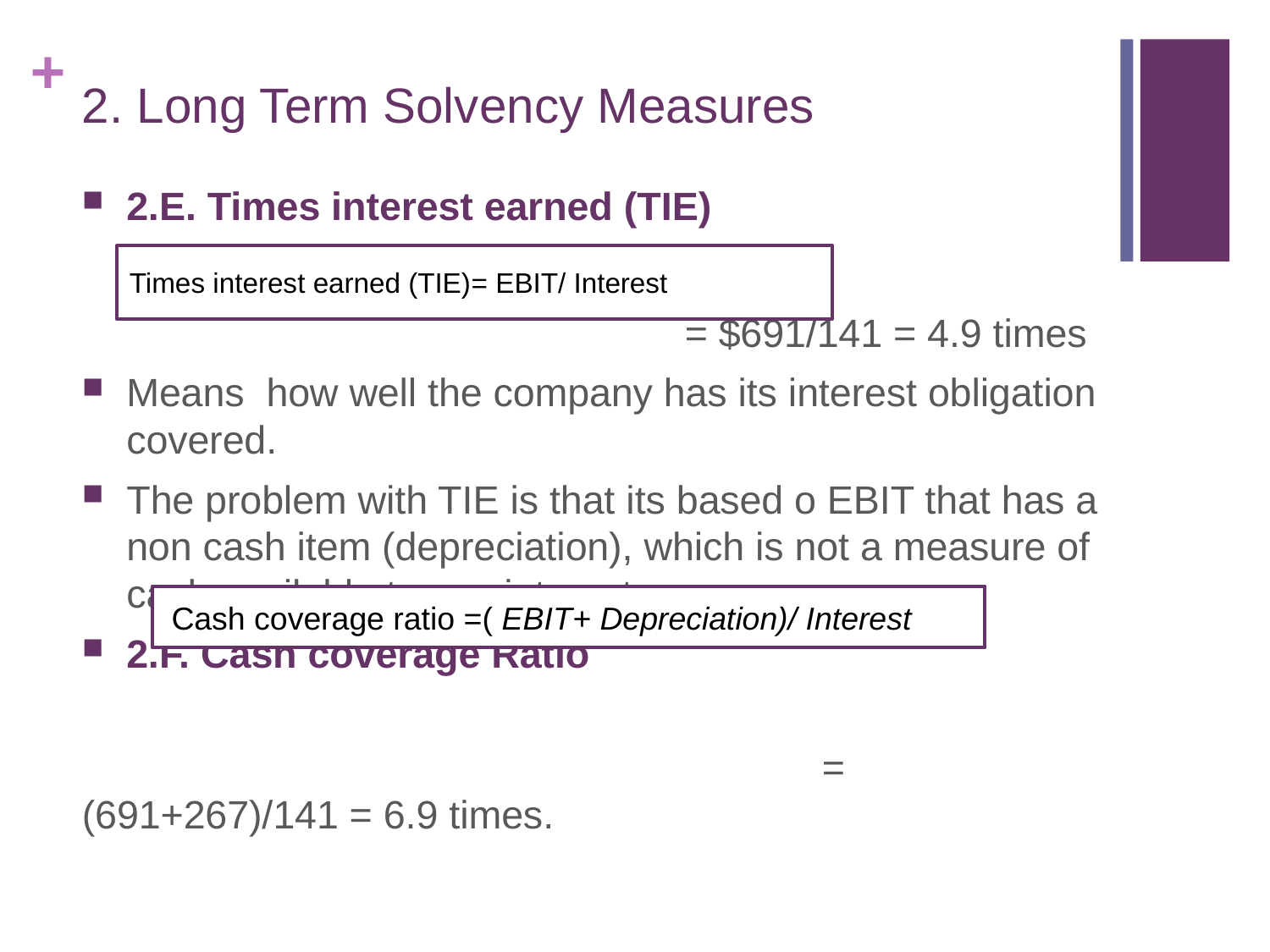

# 2. Long Term Solvency Measures
2.E. Times interest earned (TIE)

                                                          = $691/141 = 4.9 times
Means  how well the company has its interest obligation covered.
The problem with TIE is that its based o EBIT that has a non cash item (depreciation), which is not a measure of cash available to pay interest.
2.F. Cash coverage Ratio

                                                                                                                                                                                           = (691+267)/141 = 6.9 times.

Times interest earned (TIE)= EBIT/ Interest
 Cash coverage ratio =( EBIT+ Depreciation)/ Interest